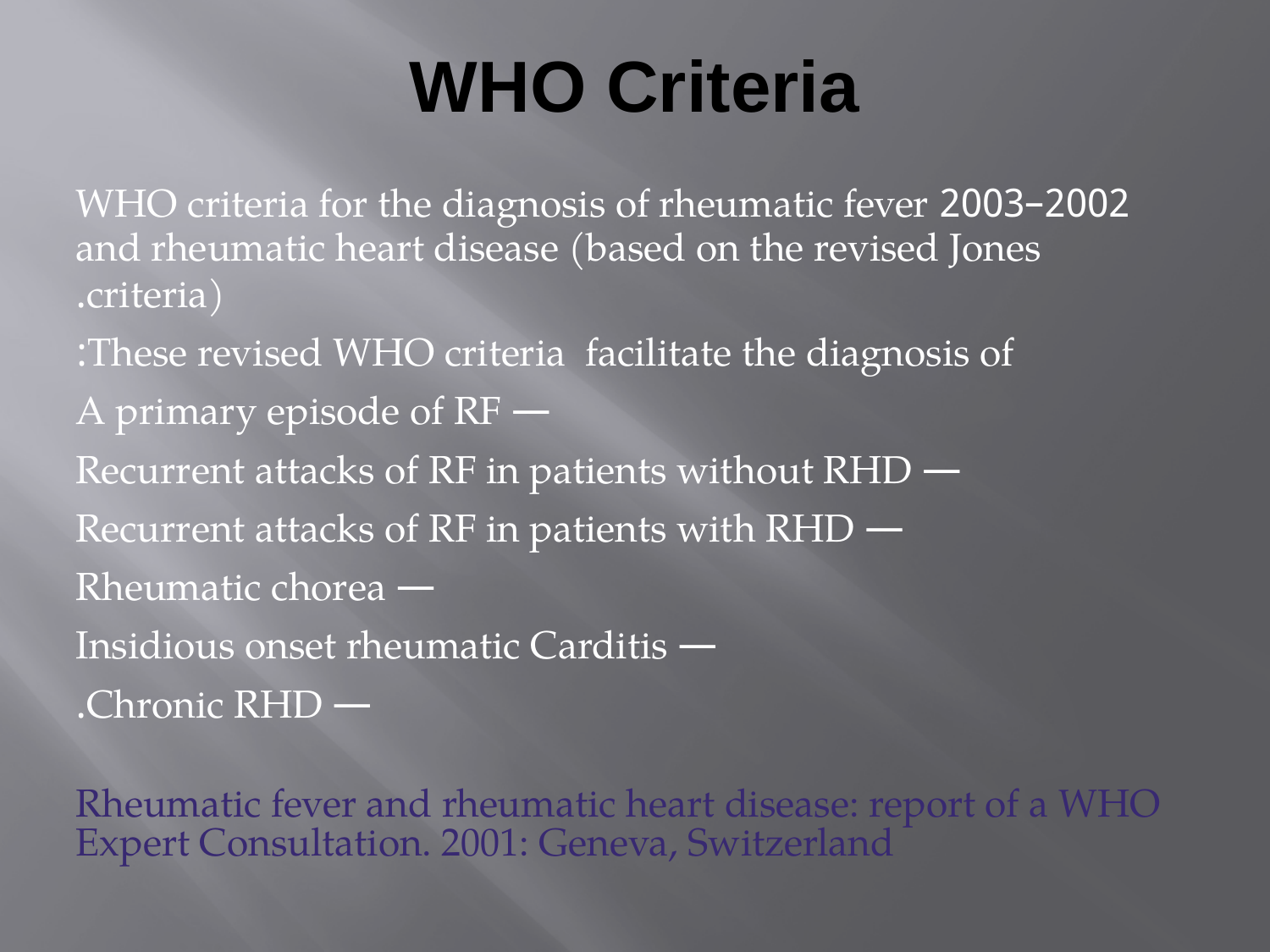

# WHO Criteria
2002–2003 WHO criteria for the diagnosis of rheumatic fever and rheumatic heart disease (based on the revised Jones criteria).
These revised WHO criteria  facilitate the diagnosis of:
— A primary episode of RF
— Recurrent attacks of RF in patients without RHD
— Recurrent attacks of RF in patients with RHD
— Rheumatic chorea
— Insidious onset rheumatic Carditis
— Chronic RHD.

Rheumatic fever and rheumatic heart disease: report of a WHO Expert Consultation. 2001: Geneva, Switzerland